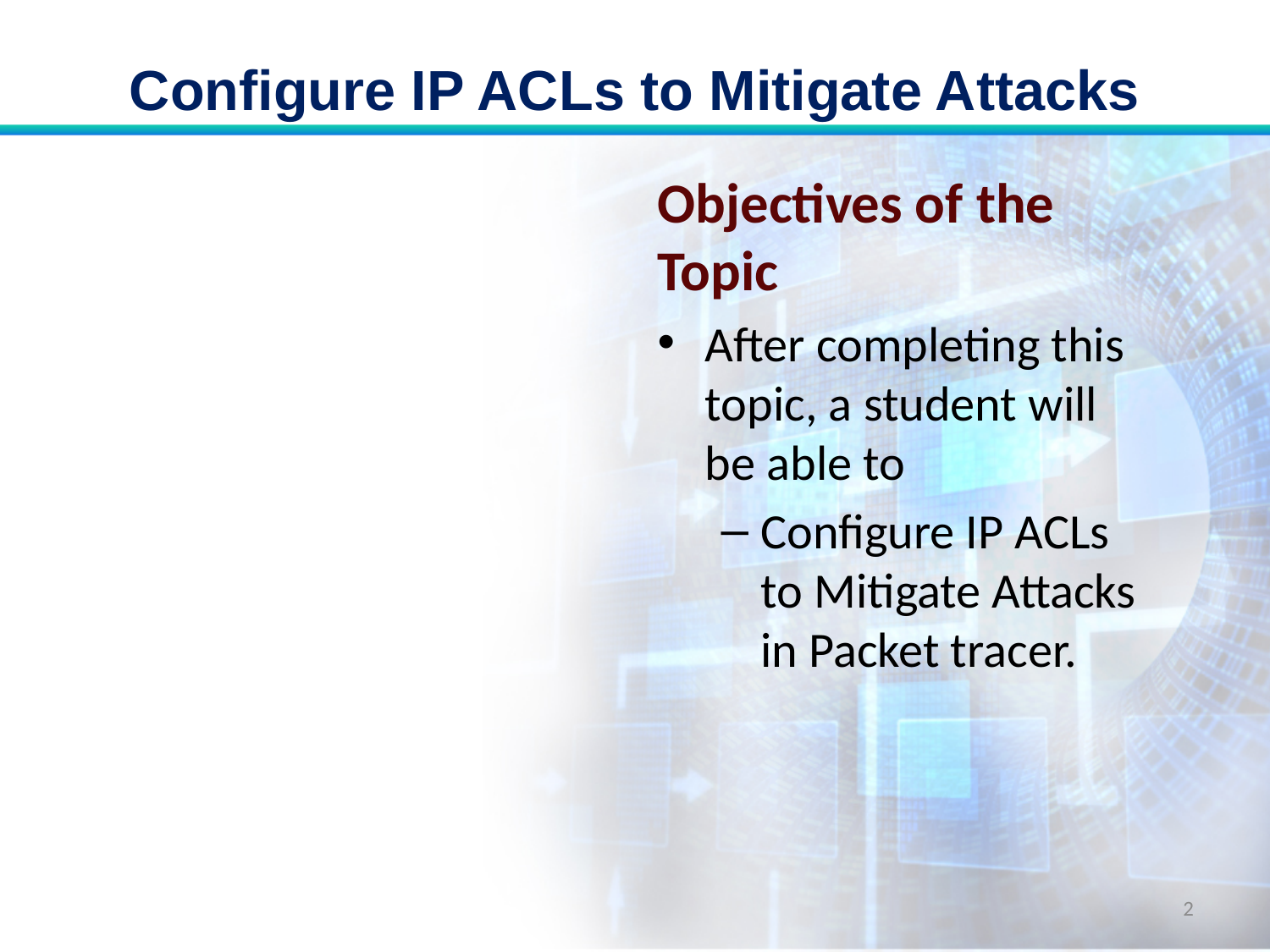

# Configure IP ACLs to Mitigate Attacks
Objectives of the Topic
After completing this topic, a student will be able to
Configure IP ACLs to Mitigate Attacks in Packet tracer.
2